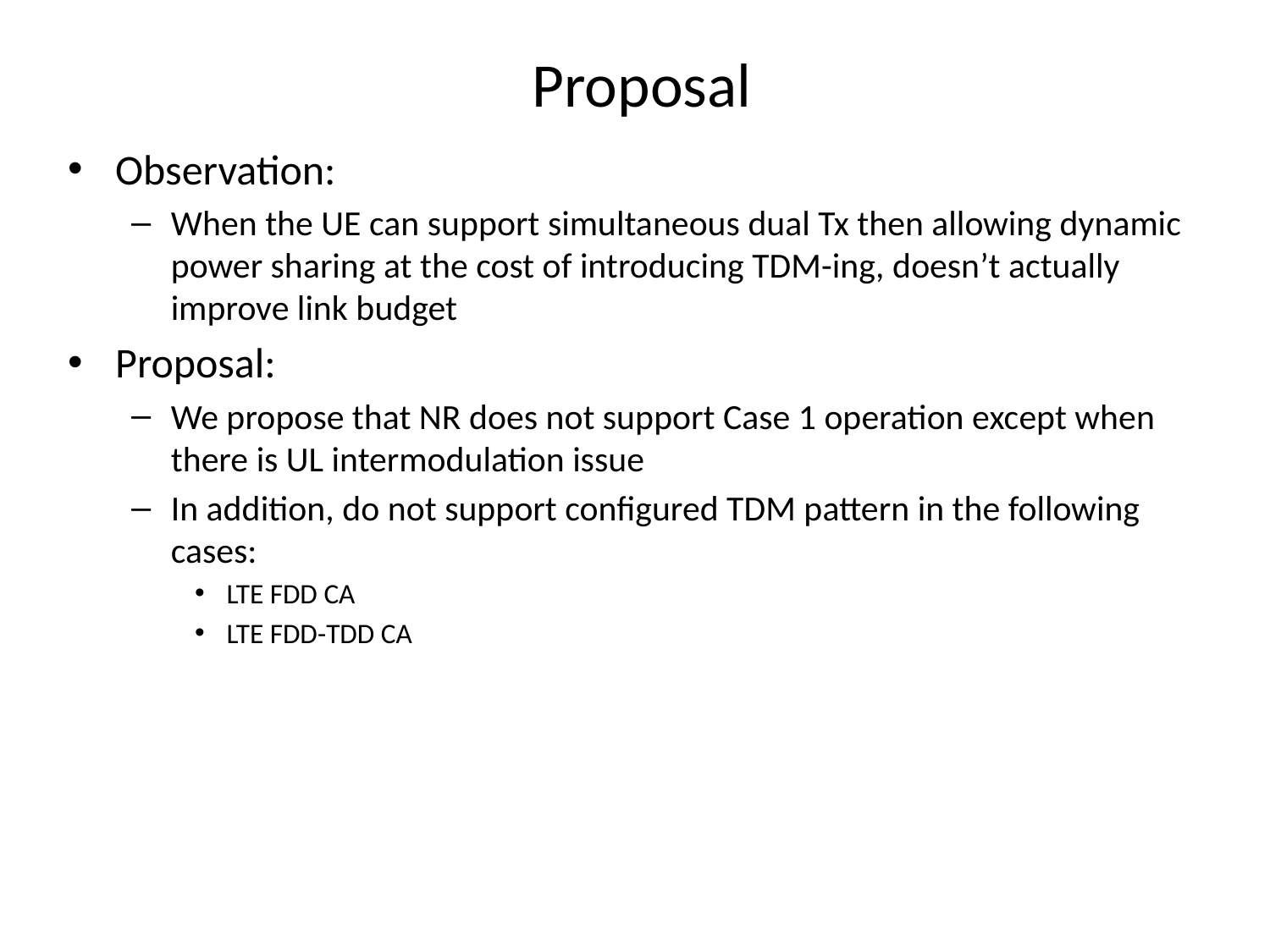

# Proposal
Observation:
When the UE can support simultaneous dual Tx then allowing dynamic power sharing at the cost of introducing TDM-ing, doesn’t actually improve link budget
Proposal:
We propose that NR does not support Case 1 operation except when there is UL intermodulation issue
In addition, do not support configured TDM pattern in the following cases:
LTE FDD CA
LTE FDD-TDD CA